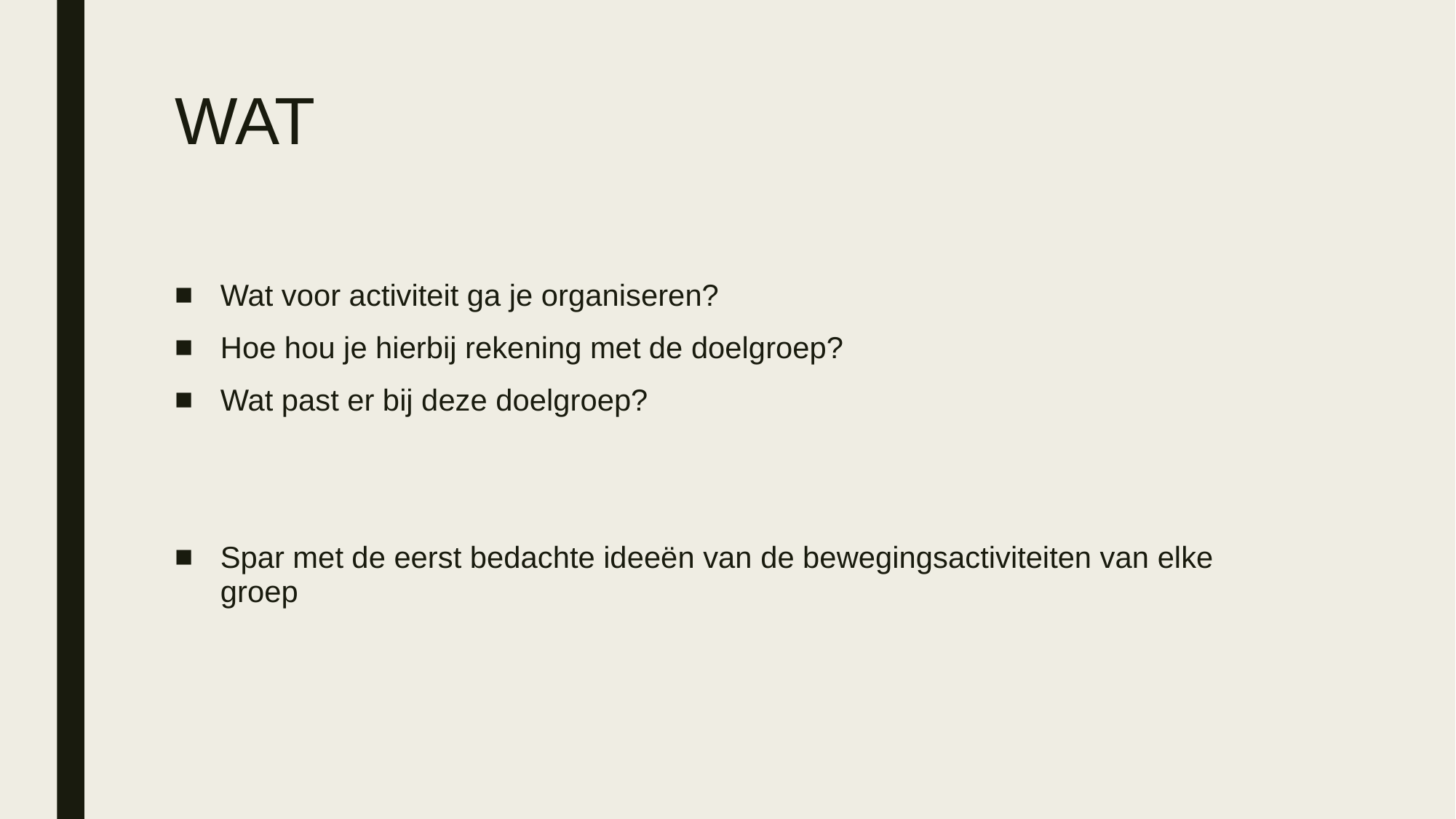

# WAT
Wat voor activiteit ga je organiseren?
Hoe hou je hierbij rekening met de doelgroep?
Wat past er bij deze doelgroep?

Spar met de eerst bedachte ideeën van de bewegingsactiviteiten van elke groep